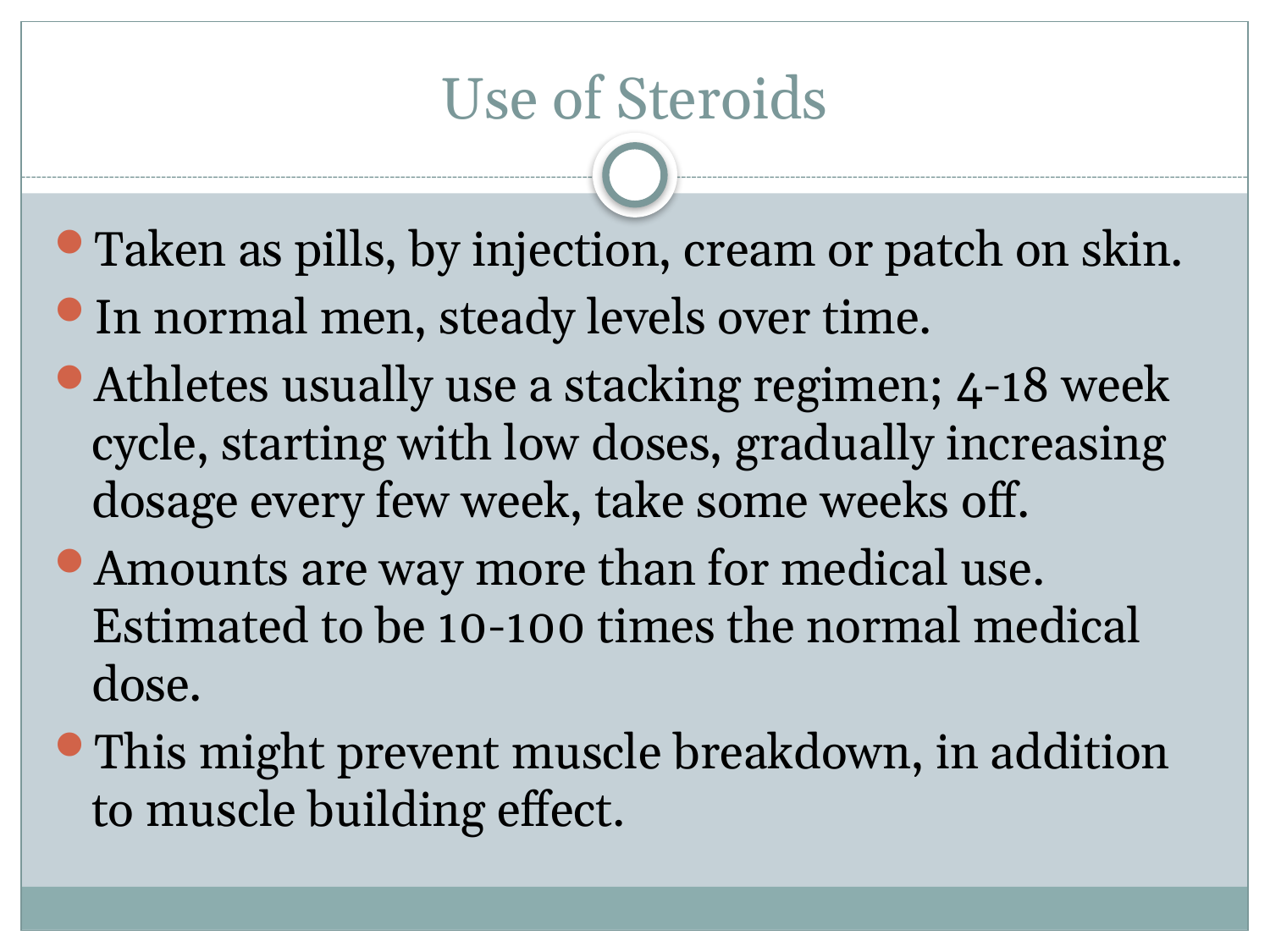

# Use of Steroids
Taken as pills, by injection, cream or patch on skin.
In normal men, steady levels over time.
Athletes usually use a stacking regimen; 4-18 week cycle, starting with low doses, gradually increasing dosage every few week, take some weeks off.
Amounts are way more than for medical use.  Estimated to be 10-100 times the normal medical dose.
This might prevent muscle breakdown, in addition to muscle building effect.